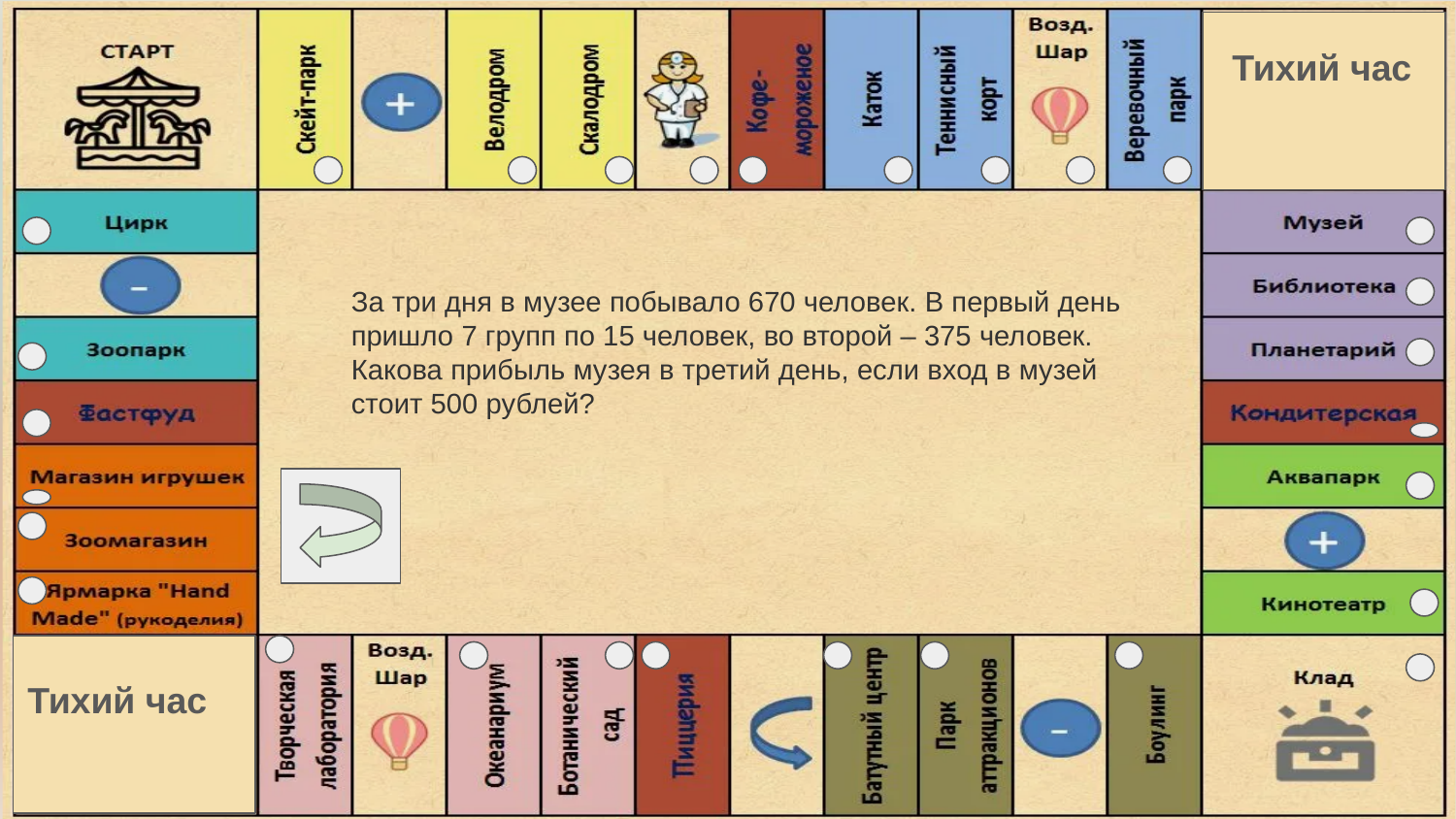

Тихий час

За три дня в музее побывало 670 человек. В первый день пришло 7 групп по 15 человек, во второй – 375 человек. Какова прибыль музея в третий день, если вход в музей стоит 500 рублей?

Тихий час